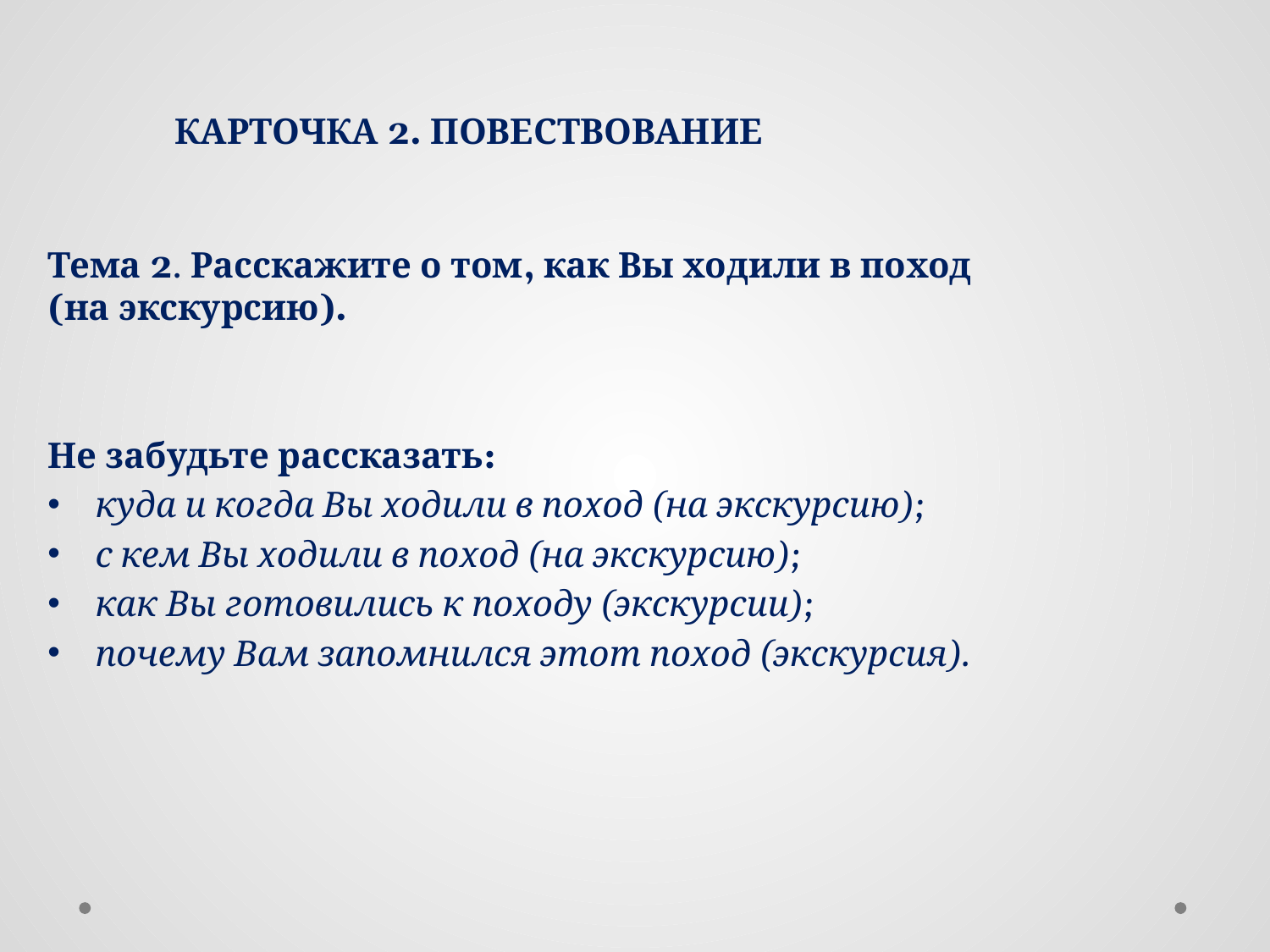

# Карточка 2. Повествование
Тема 2. Расскажите о том, как Вы ходили в поход
(на экскурсию).

Не забудьте рассказать:
куда и когда Вы ходили в поход (на экскурсию);
с кем Вы ходили в поход (на экскурсию);
как Вы готовились к походу (экскурсии);
почему Вам запомнился этот поход (экскурсия).